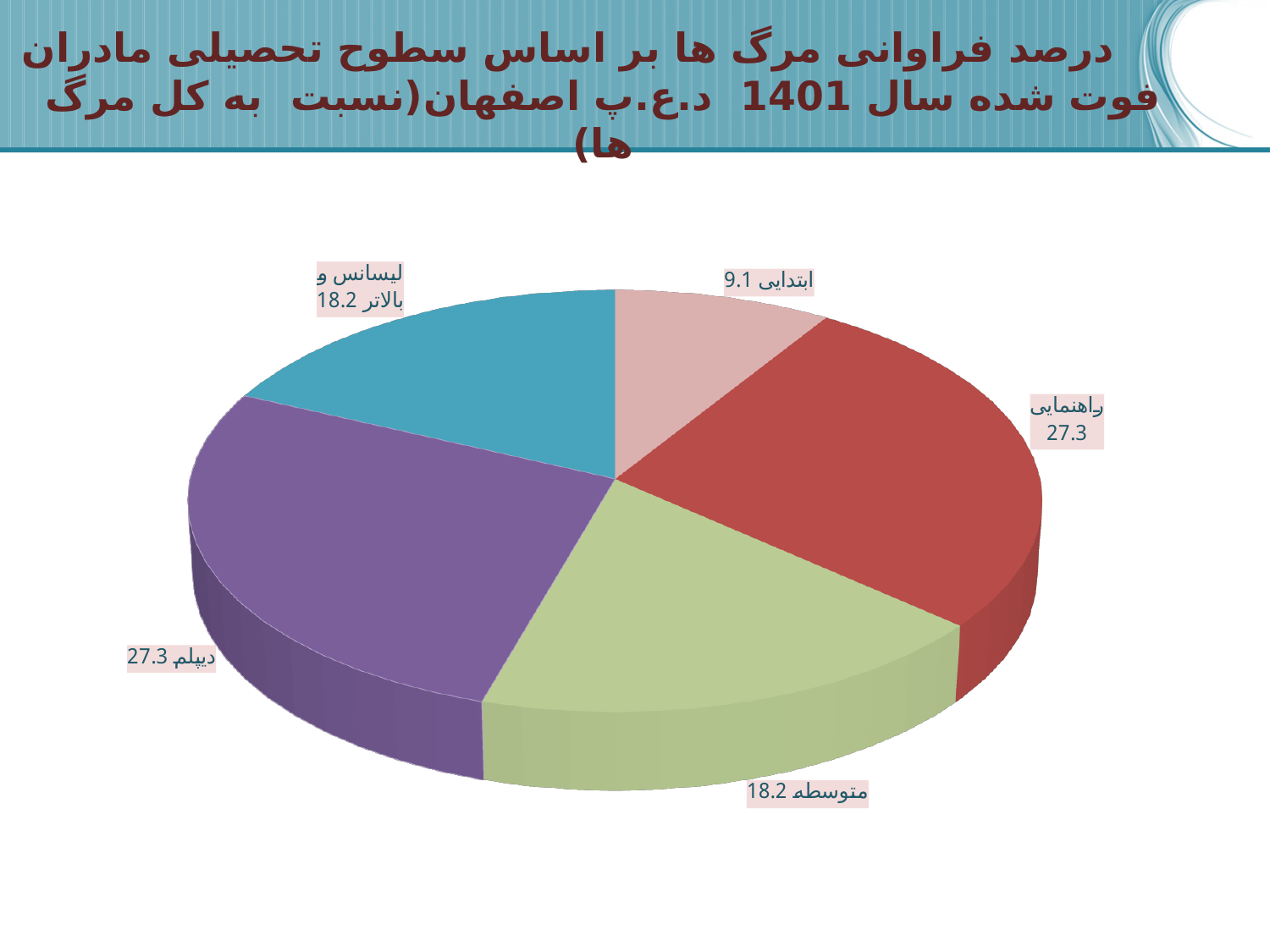

# درصد فراوانی مرگ ها بر اساس سطوح تحصیلی مادران فوت شده سال 1401  د.ع.پ اصفهان(نسبت  به کل مرگ ها)

[unsupported chart]